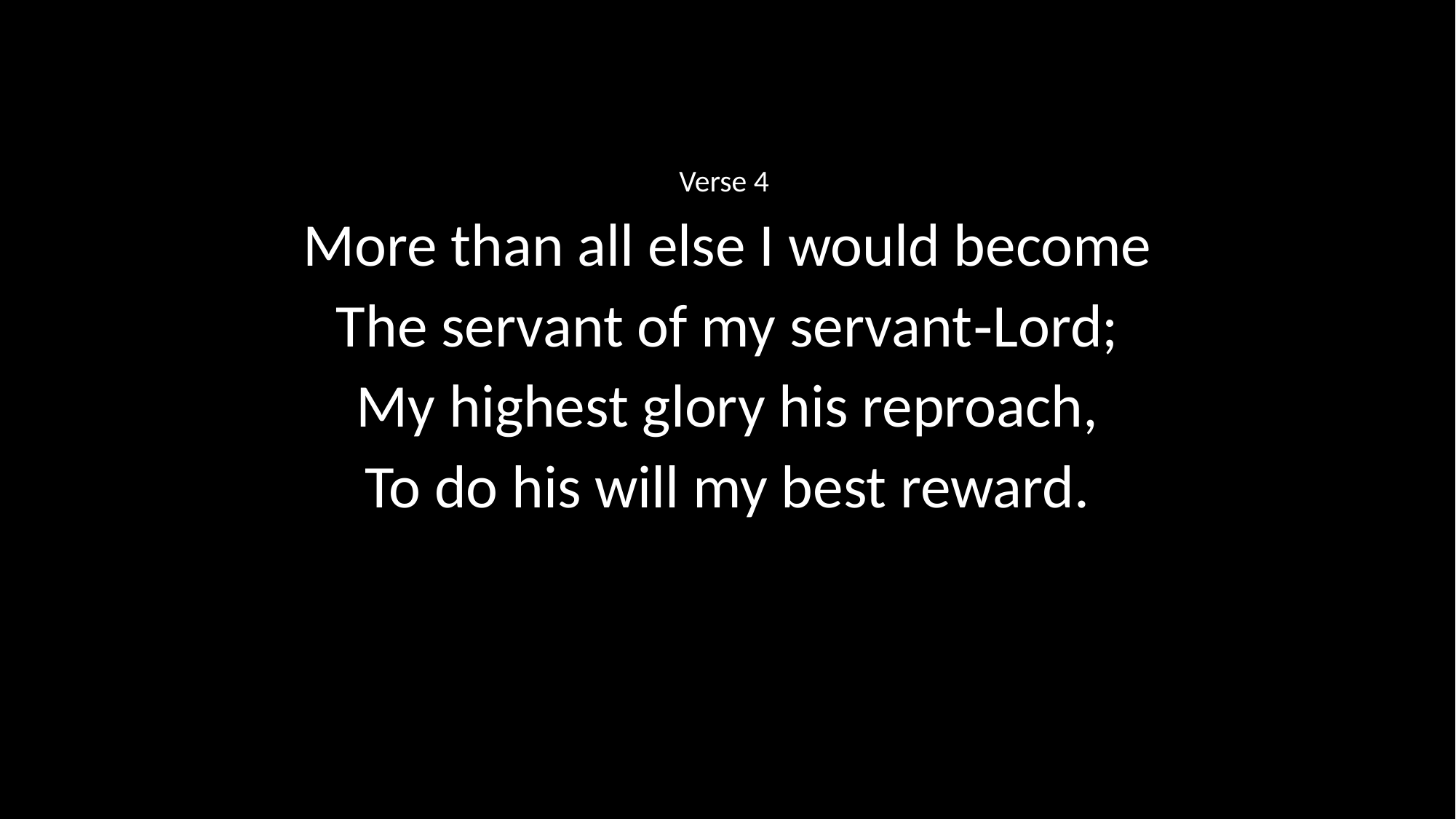

Verse 4
More than all else I would become
The servant of my servant‑Lord;
My highest glory his reproach,
To do his will my best reward.